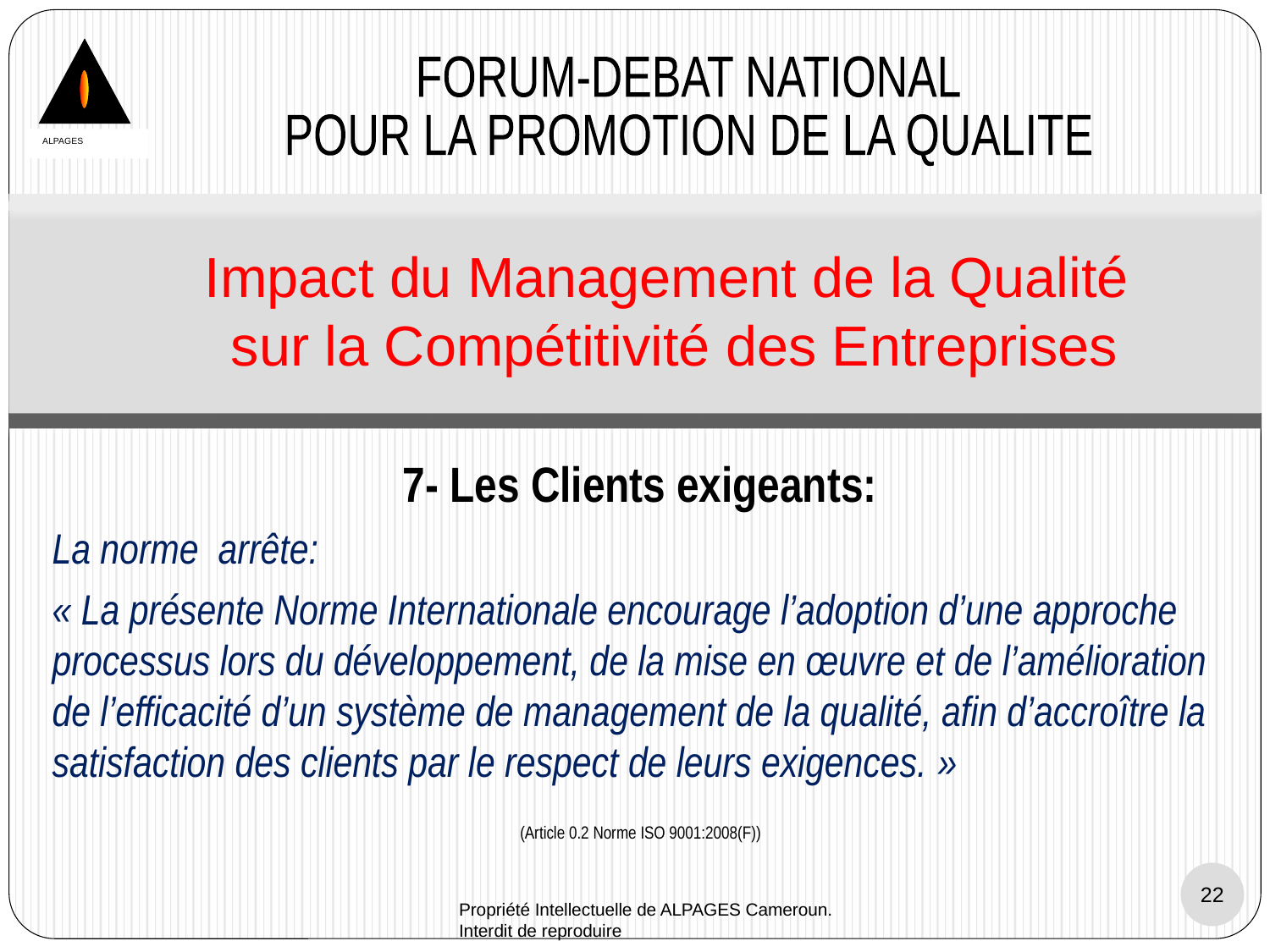

FORUM-DEBAT NATIONAL
POUR LA PROMOTION DE LA QUALITE

ALPAGES
# Impact du Management de la Qualité sur la Compétitivité des Entreprises
7- Les Clients exigeants:
La norme  arrête:
« La présente Norme Internationale encourage l’adoption d’une approche processus lors du développement, de la mise en œuvre et de l’amélioration de l’efficacité d’un système de management de la qualité, afin d’accroître la satisfaction des clients par le respect de leurs exigences. »
 (Article 0.2 Norme ISO 9001:2008(F))
22
Propriété Intellectuelle de ALPAGES Cameroun. Interdit de reproduire